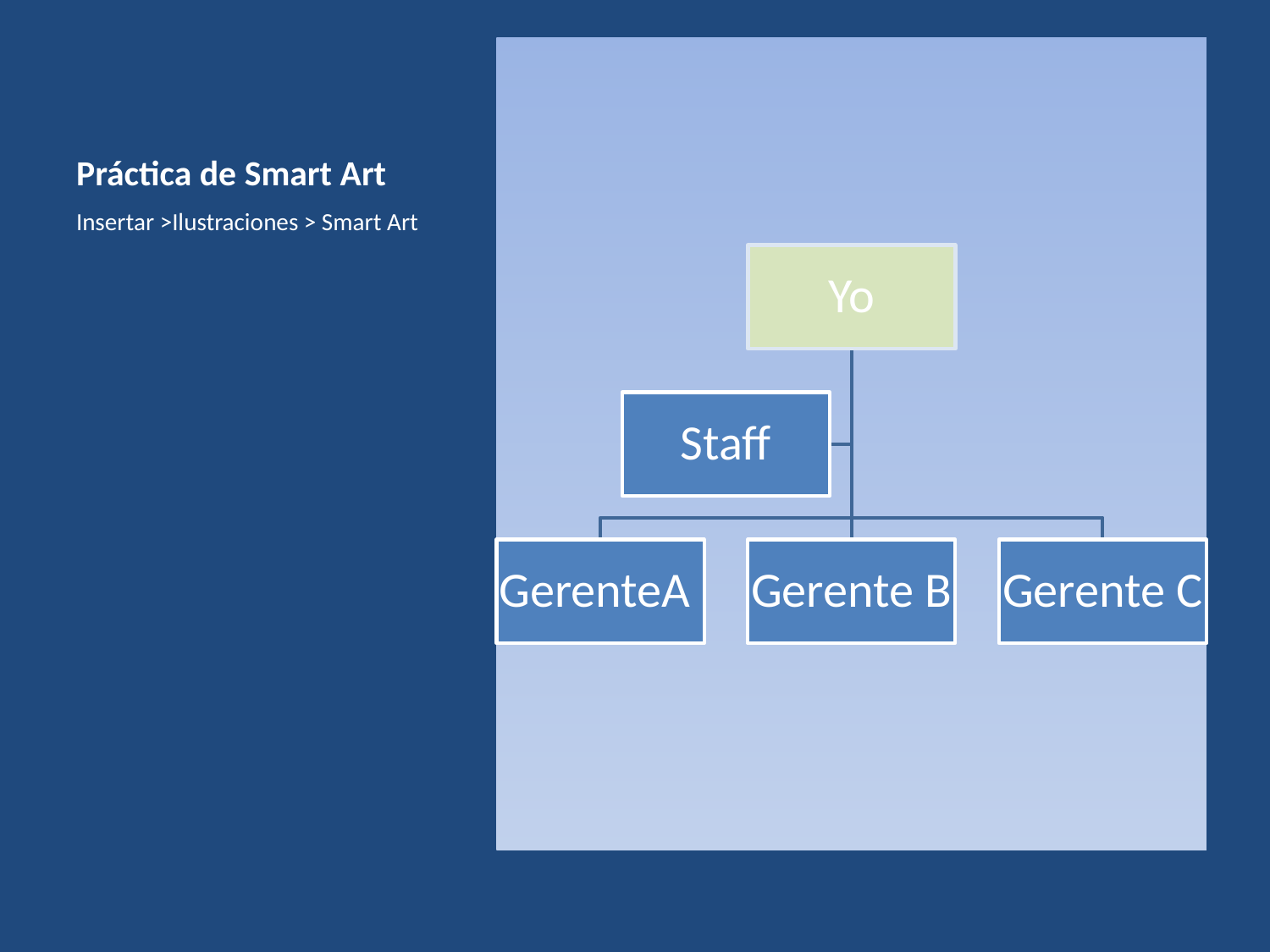

# Práctica de Smart Art
Yo
GerenteA
Gerente B
Gerente C
Staff
Insertar >Ilustraciones > Smart Art